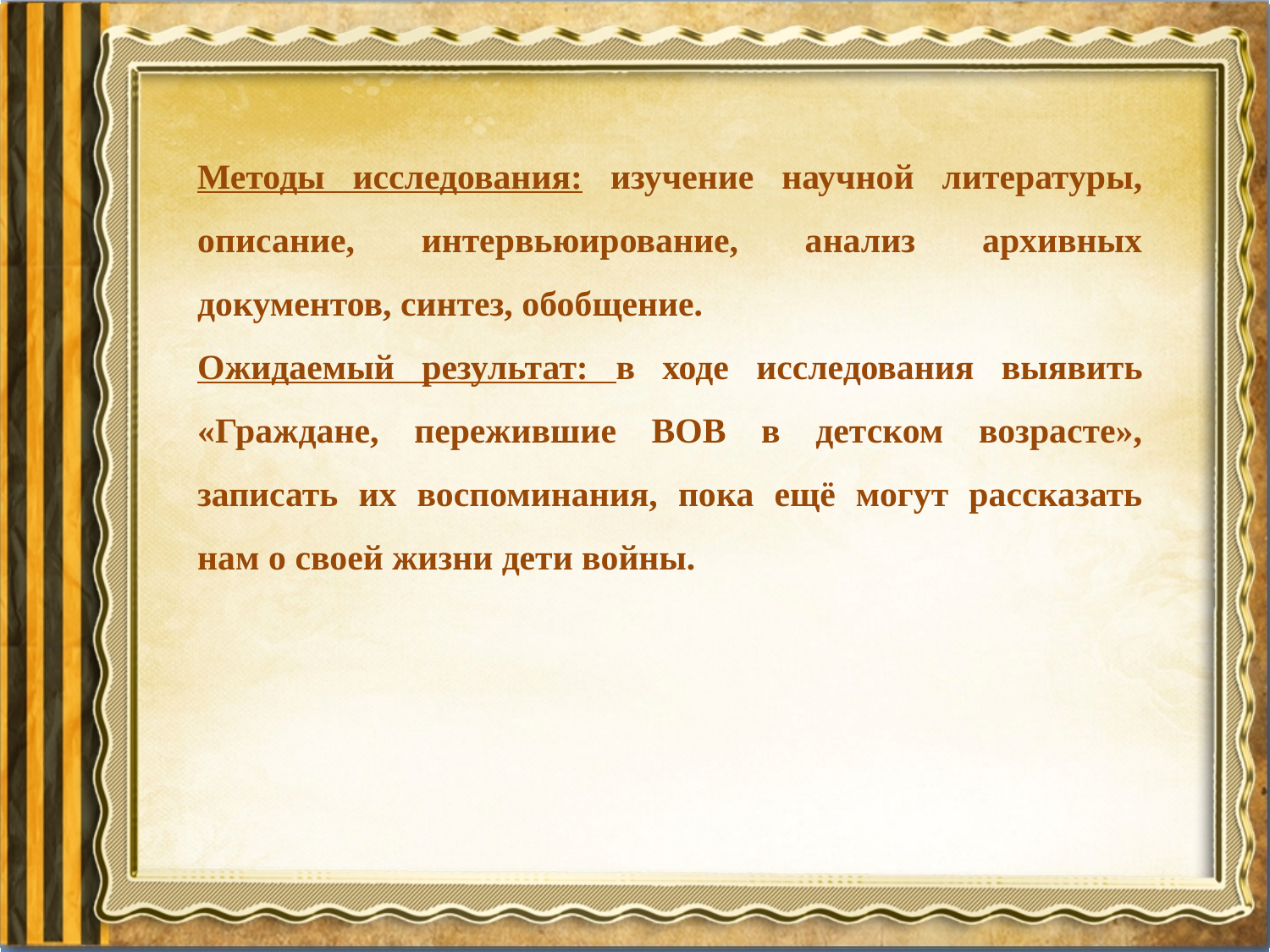

Методы исследования: изучение научной литературы, описание, интервьюирование, анализ архивных документов, синтез, обобщение.
Ожидаемый результат: в ходе исследования выявить «Граждане, пережившие ВОВ в детском возрасте», записать их воспоминания, пока ещё могут рассказать нам о своей жизни дети войны.